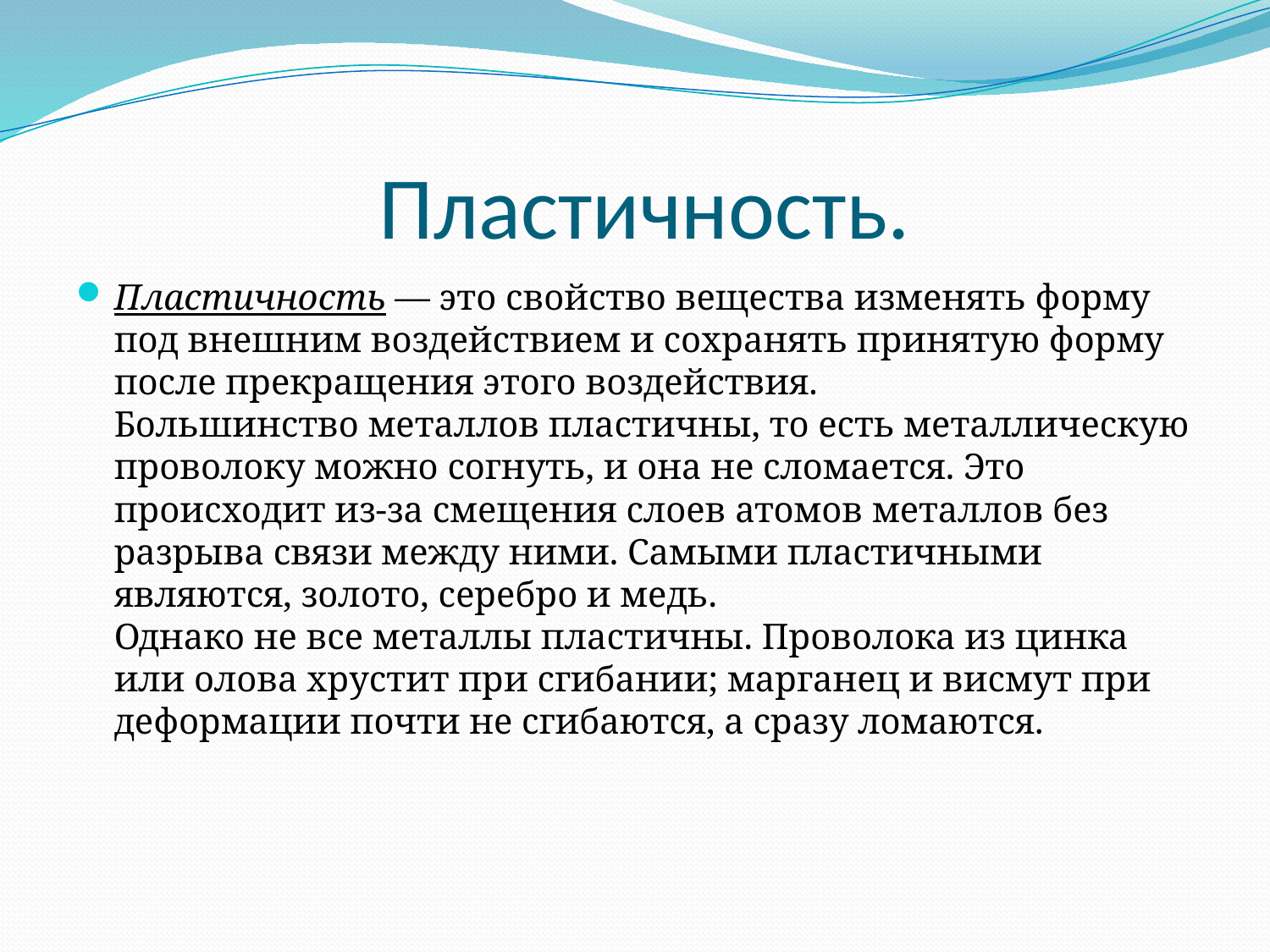

# Пластичность.
Пластичность — это свойство вещества изменять форму под внешним воздействием и сохранять принятую форму после прекращения этого воздействия.
Большинство металлов пластичны, то есть металлическую проволоку можно согнуть, и она не сломается. Это происходит из-за смещения слоев атомов металлов без разрыва связи между ними. Самыми пластичными являются, золото, серебро и медь.
Однако не все металлы пластичны. Проволока из цинка или олова хрустит при сгибании; марганец и висмут при деформации почти не сгибаются, а сразу ломаются.